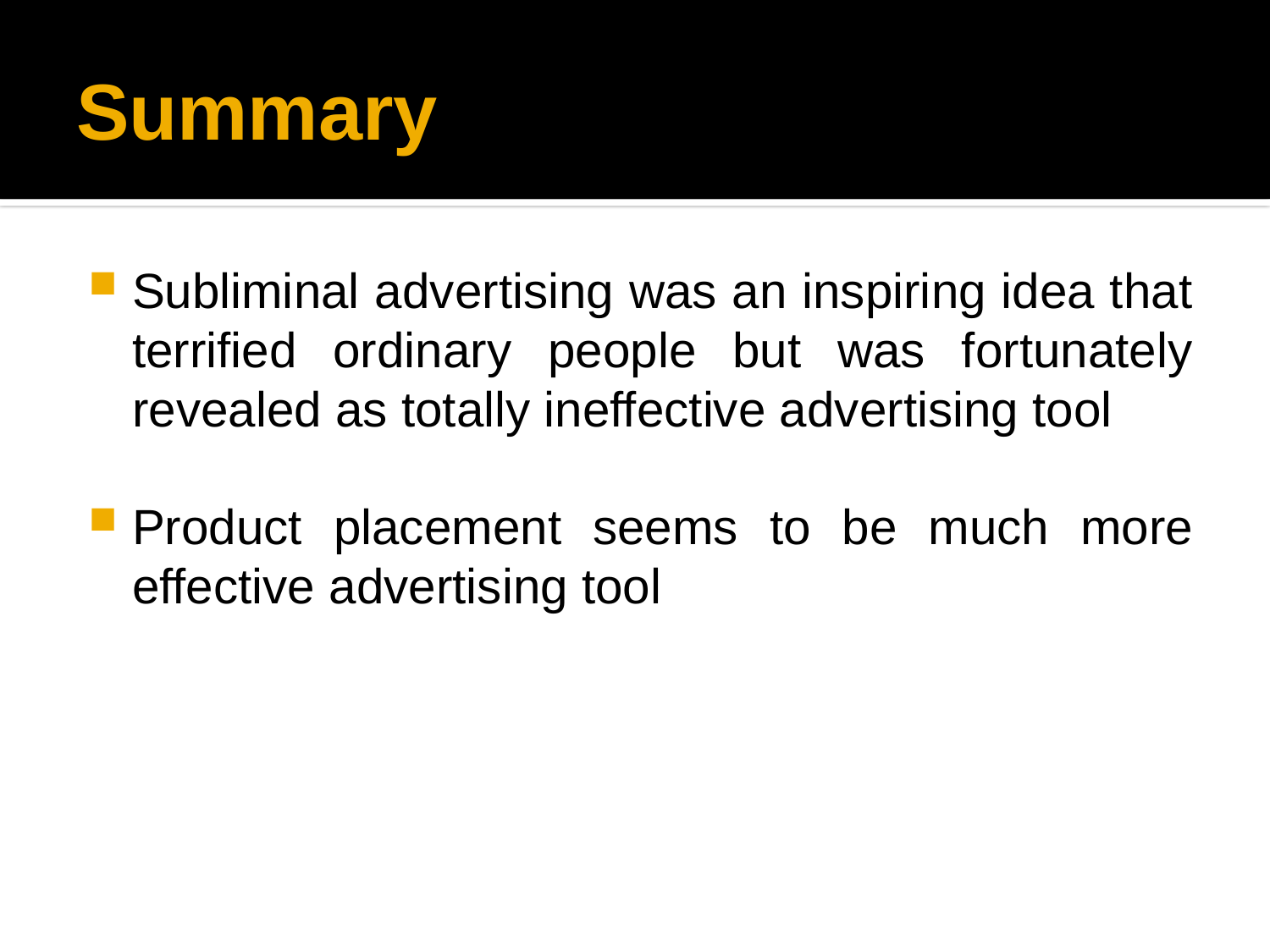

# Summary
Subliminal advertising was an inspiring idea that terrified ordinary people but was fortunately revealed as totally ineffective advertising tool

Product placement seems to be much more effective advertising tool